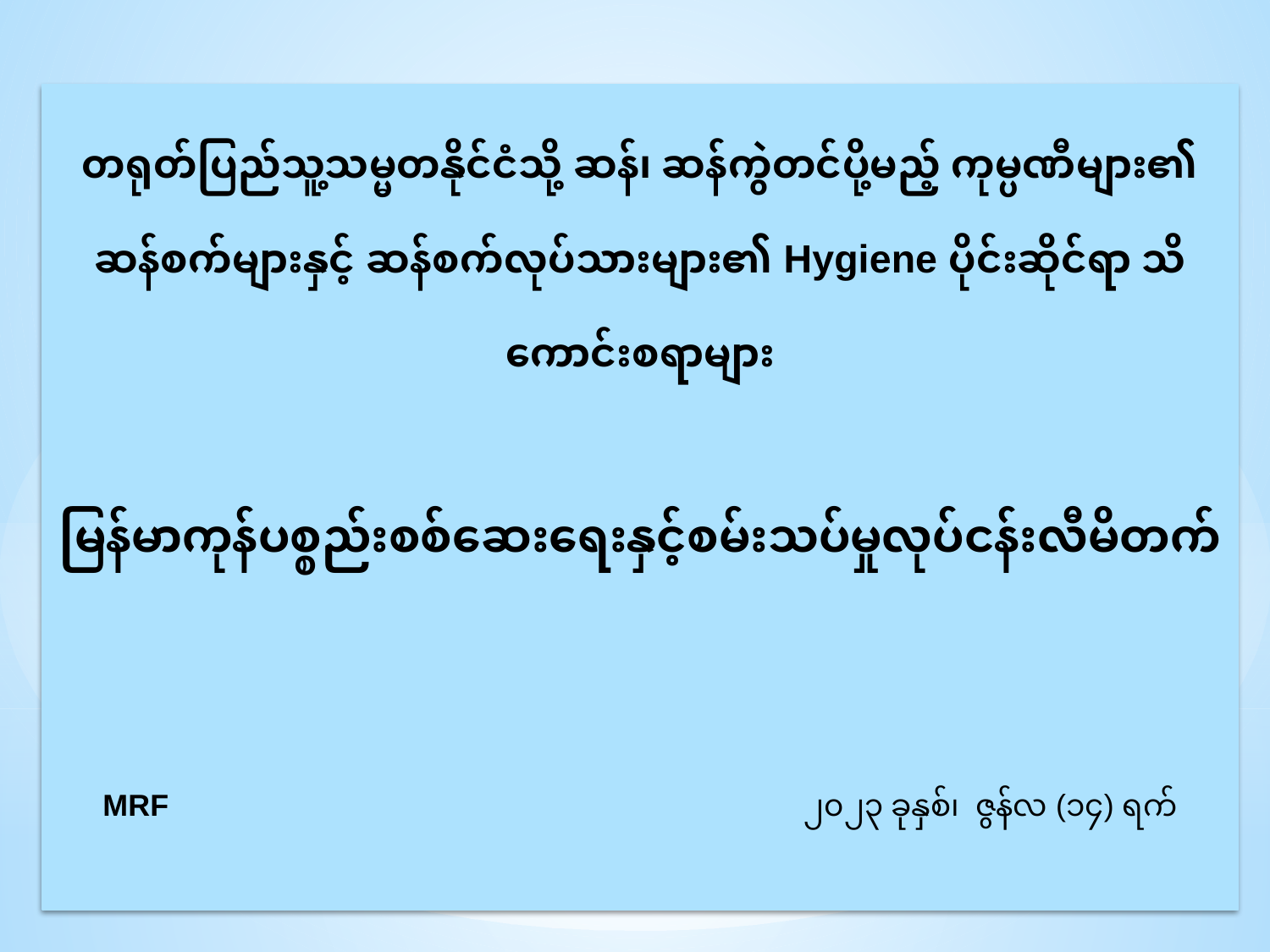

တရုတ်ပြည်သူ့သမ္မတနိုင်ငံသို့ ဆန်၊ ဆန်ကွဲတင်ပို့မည့် ကုမ္ပဏီများ၏ ဆန်စက်များနှင့် ဆန်စက်လုပ်သားများ၏ Hygiene ပိုင်းဆိုင်ရာ သိကောင်းစရာများ

မြန်မာကုန်ပစ္စည်းစစ်ဆေးရေးနှင့်စမ်းသပ်မှုလုပ်ငန်းလီမိတက်

MRF                                                                           ၂၀၂၃ ခုနှစ်၊  ဇွန်လ (၁၄) ရက်

1